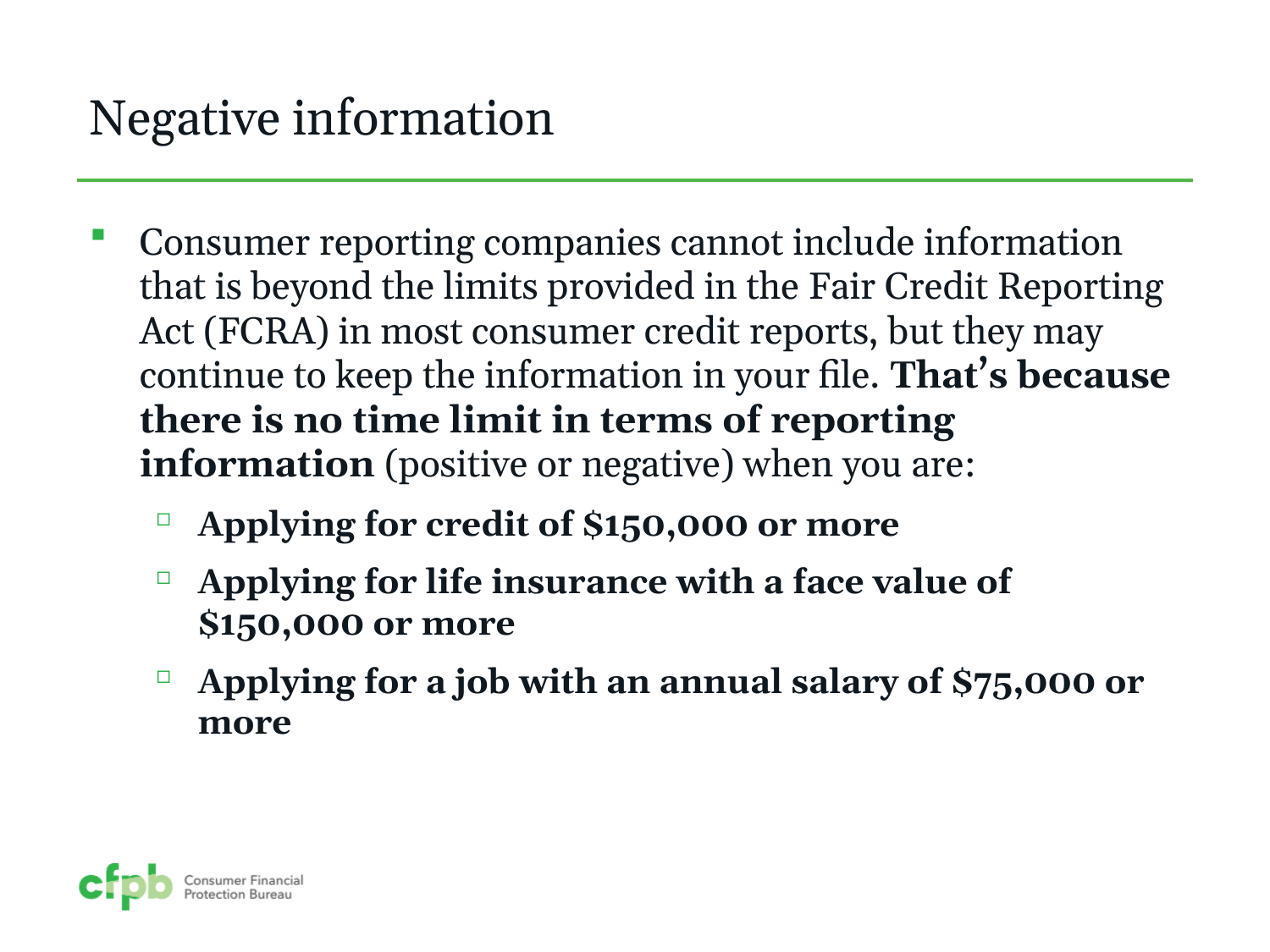

# Negative information
Consumer reporting companies cannot include information that is beyond the limits provided in the Fair Credit Reporting Act (FCRA) in most consumer credit reports, but they may continue to keep the information in your file. That’s because there is no time limit in terms of reporting information (positive or negative) when you are:
Applying for credit of $150,000 or more
Applying for life insurance with a face value of $150,000 or more
Applying for a job with an annual salary of $75,000 or more